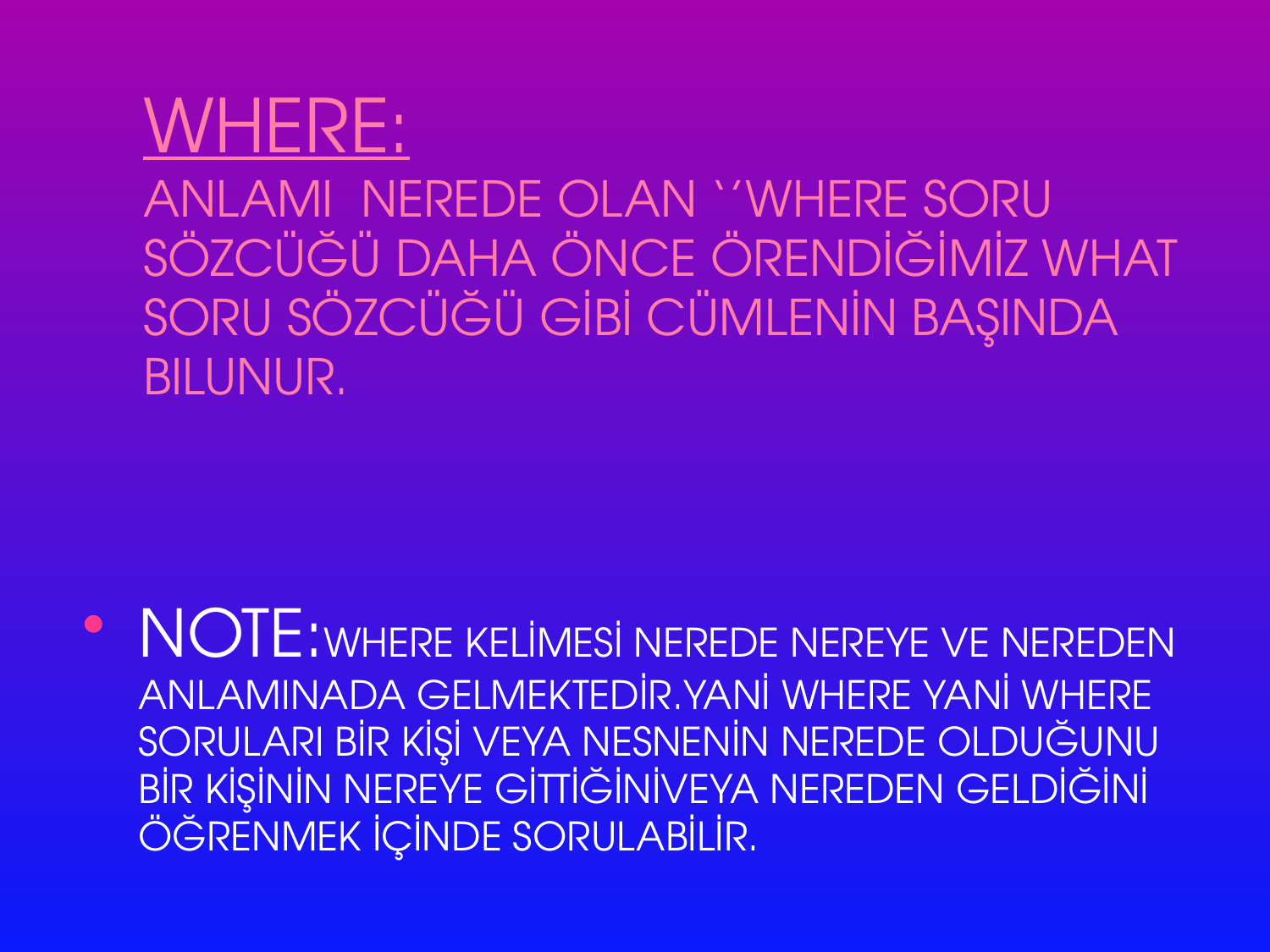

# WHERE: ANLAMI  NEREDE OLAN ‘’WHERE SORU SÖZCÜĞÜ DAHA ÖNCE ÖRENDİĞİMİZ WHAT SORU SÖZCÜĞÜ GİBİ CÜMLENİN BAŞINDA BILUNUR.
NOTE:WHERE KELİMESİ NEREDE NEREYE VE NEREDEN ANLAMINADA GELMEKTEDİR.YANİ WHERE YANİ WHERE SORULARI BİR KİŞİ VEYA NESNENİN NEREDE OLDUĞUNU BİR KİŞİNİN NEREYE GİTTİĞİNİVEYA NEREDEN GELDİĞİNİ ÖĞRENMEK İÇİNDE SORULABİLİR.